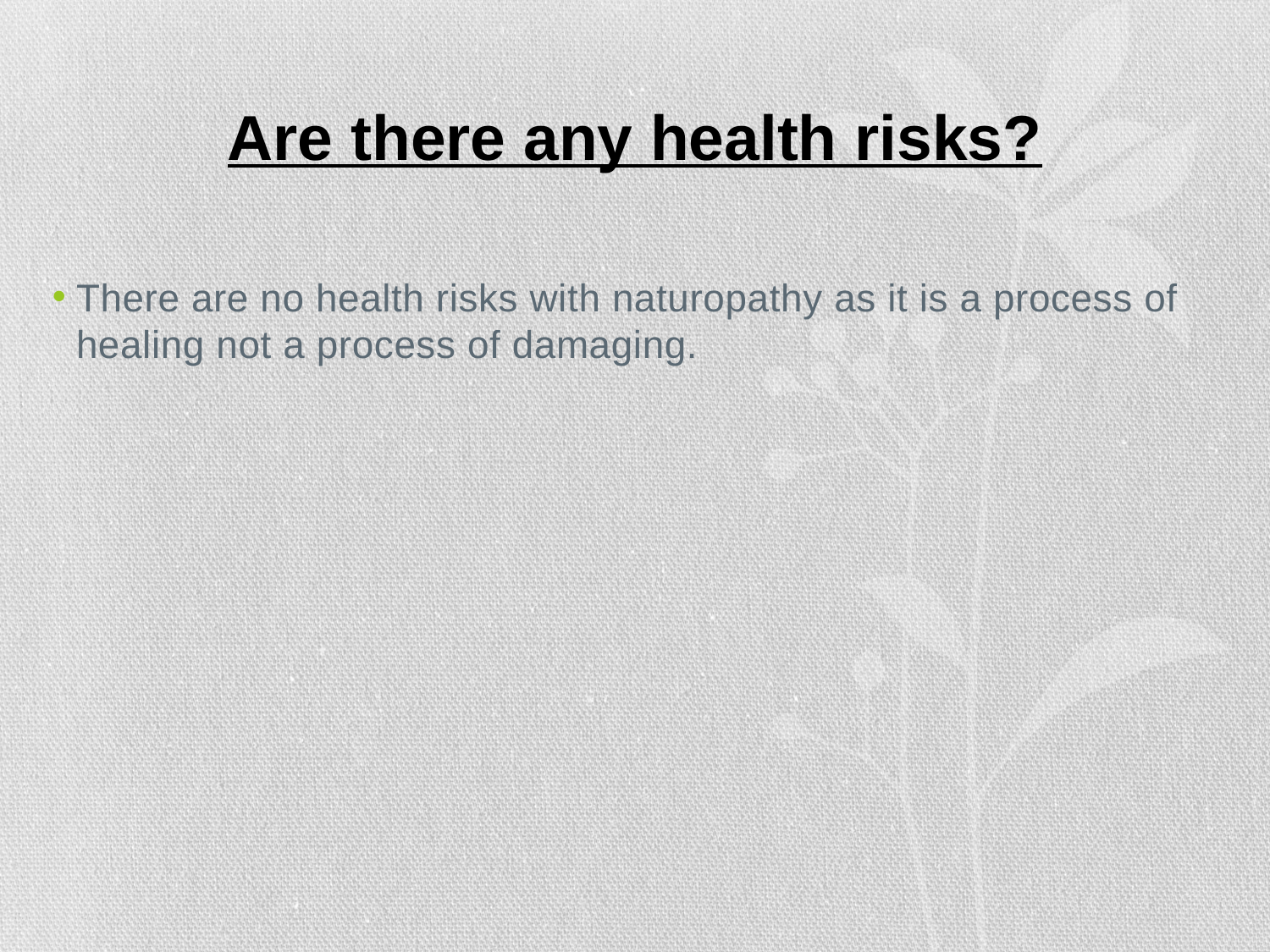

# Are there any health risks?
There are no health risks with naturopathy as it is a process of healing not a process of damaging.